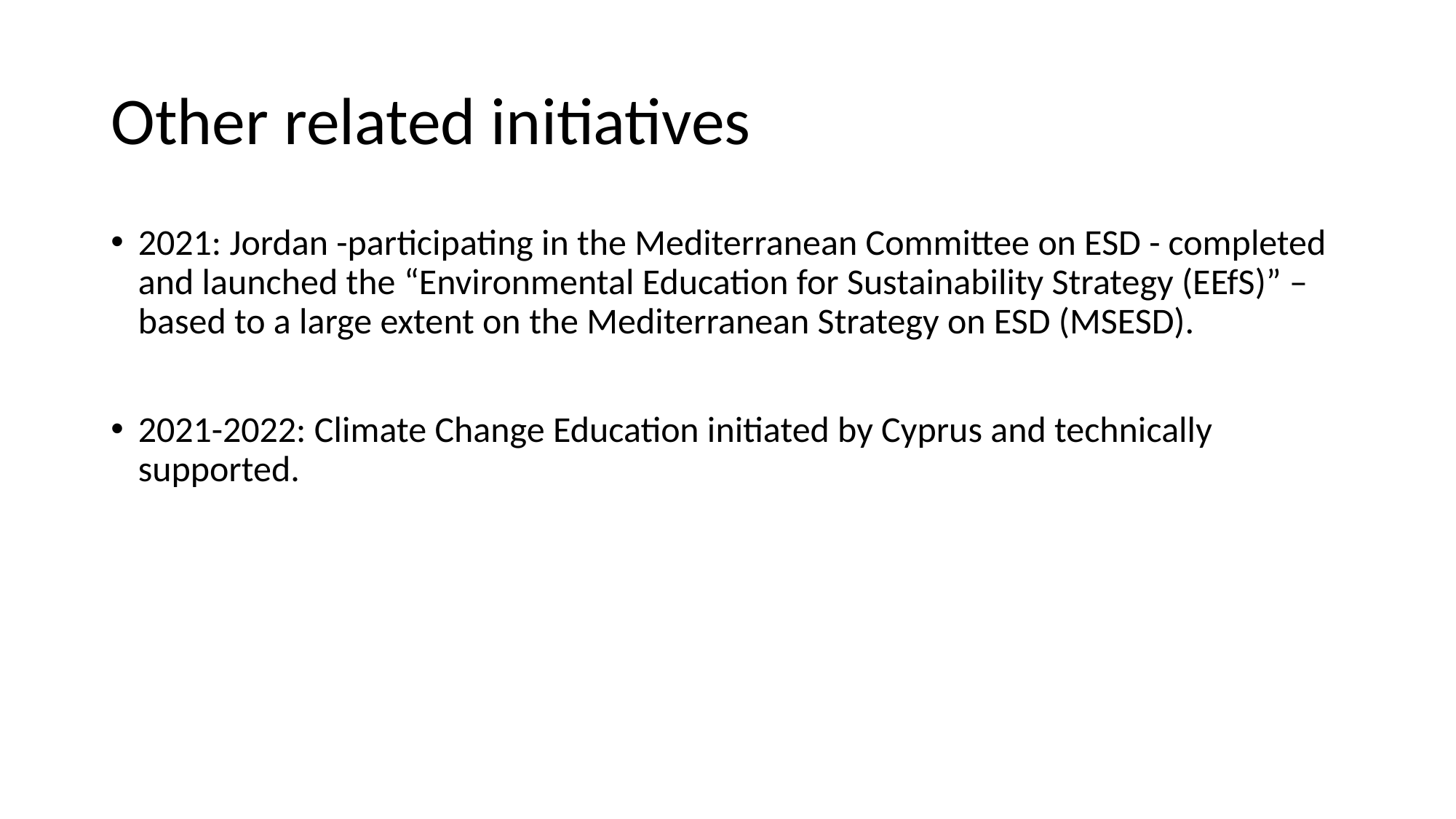

# Other related initiatives
2021: Jordan -participating in the Mediterranean Committee on ESD - completed and launched the “Environmental Education for Sustainability Strategy (EEfS)” –based to a large extent on the Mediterranean Strategy on ESD (MSESD).

2021-2022: Climate Change Education initiated by Cyprus and technically supported.